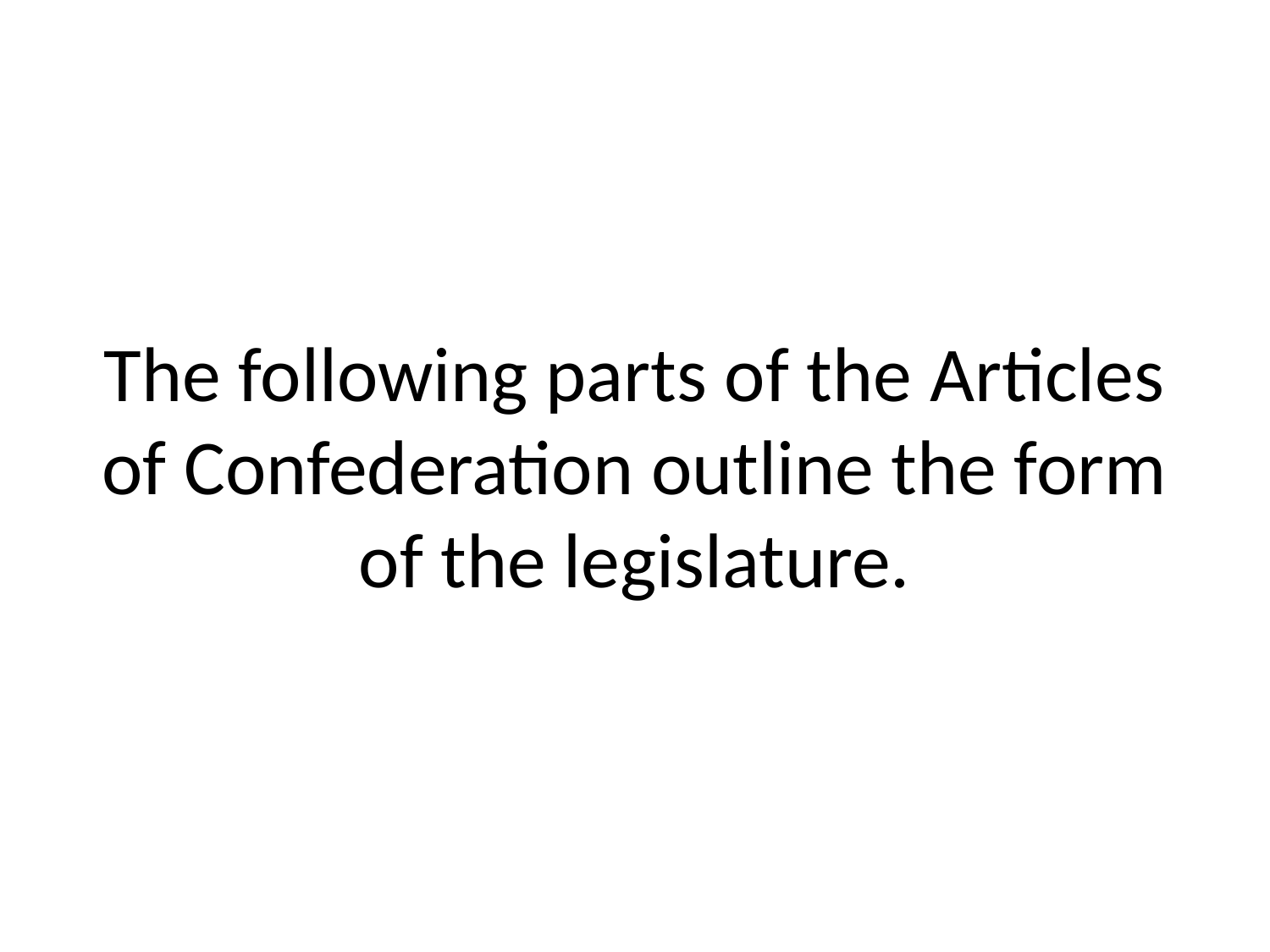

# The following parts of the Articles of Confederation outline the form of the legislature.